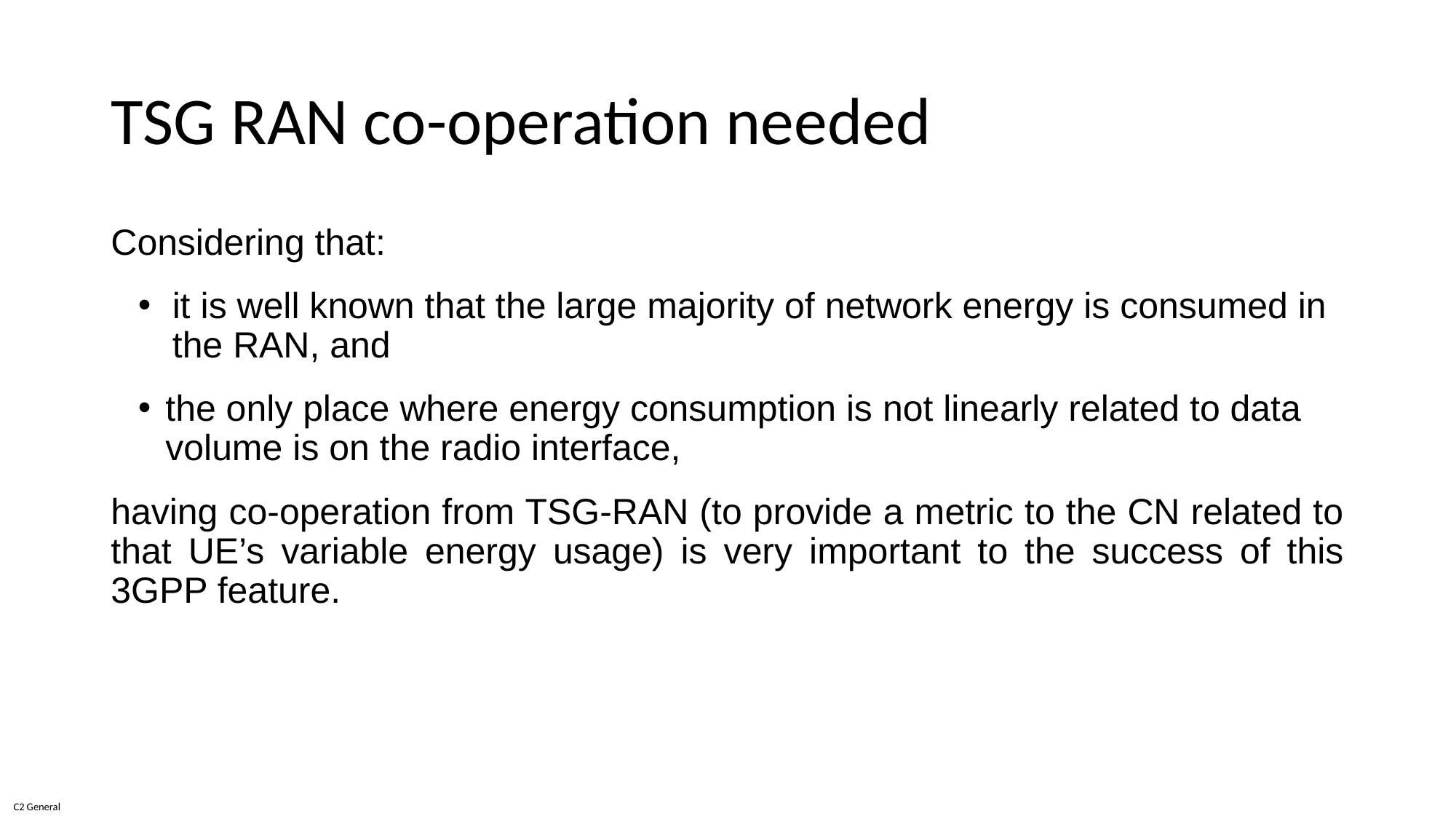

# TSG RAN co-operation needed
Considering that:
it is well known that the large majority of network energy is consumed in the RAN, and
the only place where energy consumption is not linearly related to data volume is on the radio interface,
having co-operation from TSG-RAN (to provide a metric to the CN related to that UE’s variable energy usage) is very important to the success of this 3GPP feature.